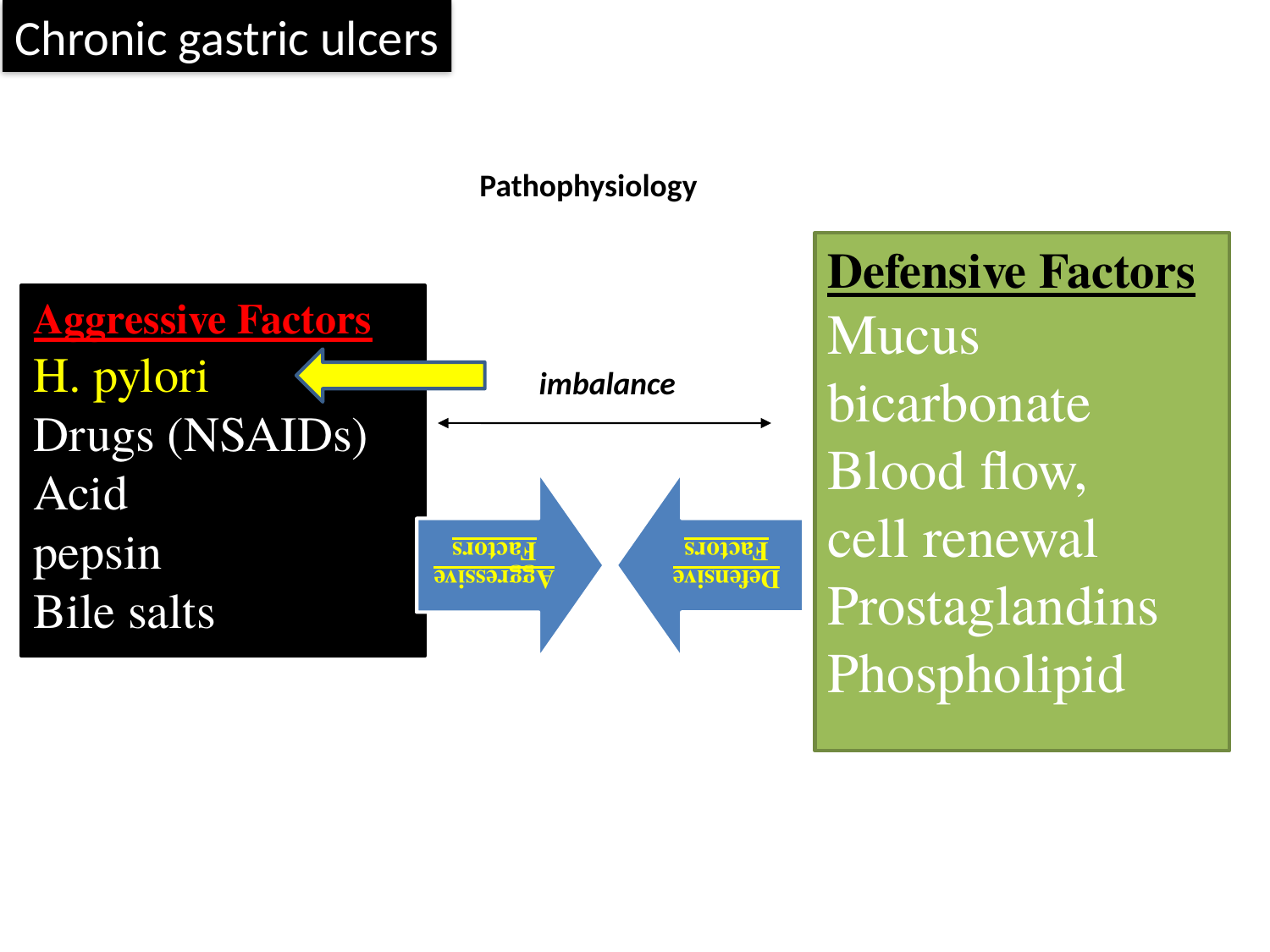

Chronic gastric ulcers

Pathophysiology
Defensive Factors
Mucus
bicarbonate
Blood flow,
cell renewal
Prostaglandins
Phospholipid
Aggressive Factors
H. pylori
Drugs (NSAIDs)
Acid
pepsin
Bile salts

imbalance

Aggressive Factors
Defensive Factors